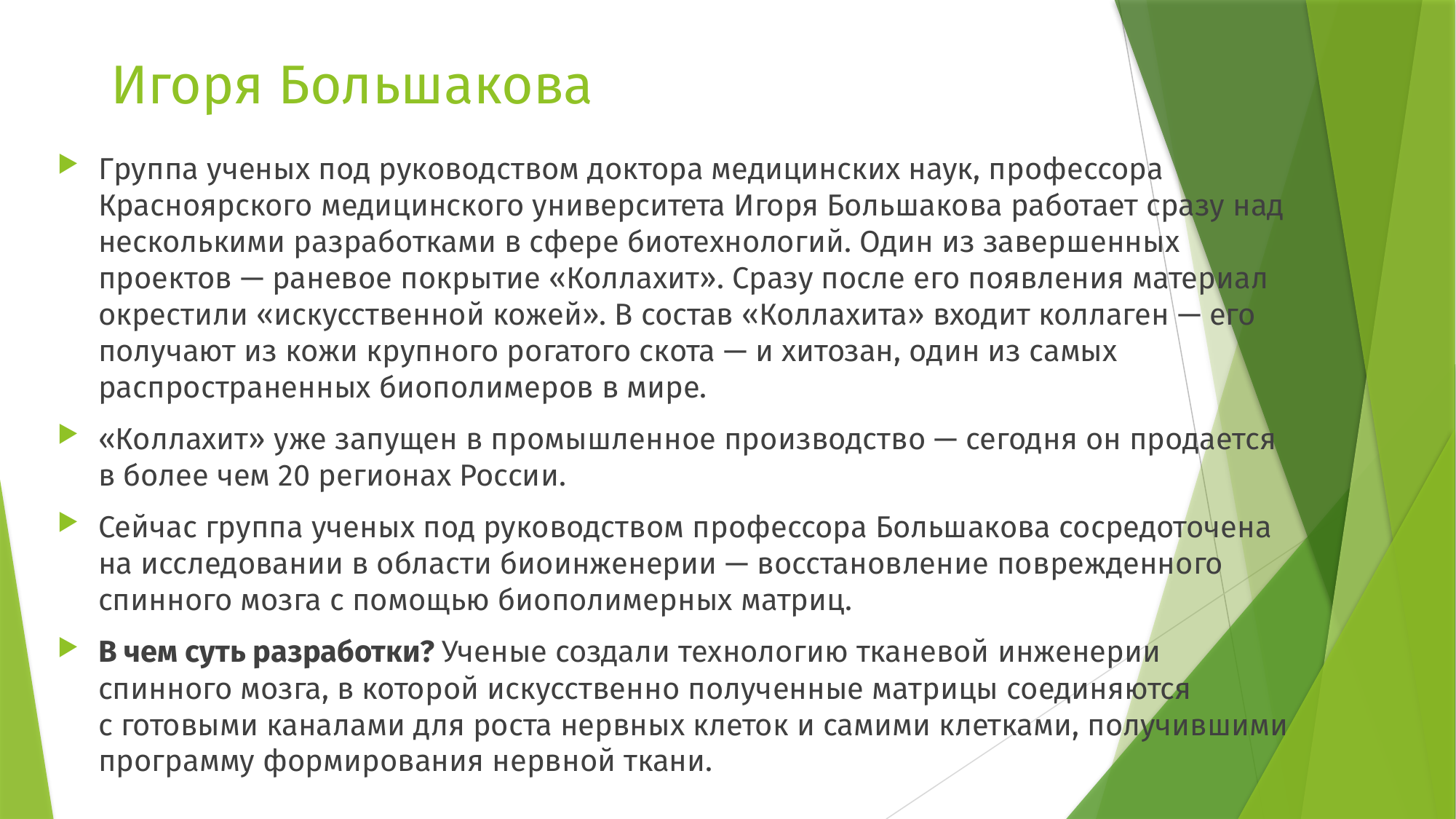

# Игоря Большакова
Группа ученых под руководством доктора медицинских наук, профессора Красноярского медицинского университета Игоря Большакова работает сразу над несколькими разработками в сфере биотехнологий. Один из завершенных проектов — раневое покрытие «Коллахит». Сразу после его появления материал окрестили «искусственной кожей». В состав «Коллахита» входит коллаген — его получают из кожи крупного рогатого скота — и хитозан, один из самых распространенных биополимеров в мире.
«Коллахит» уже запущен в промышленное производство — сегодня он продается в более чем 20 регионах России.
Сейчас группа ученых под руководством профессора Большакова сосредоточена на исследовании в области биоинженерии — восстановление поврежденного спинного мозга с помощью биополимерных матриц.
В чем суть разработки? Ученые создали технологию тканевой инженерии спинного мозга, в которой искусственно полученные матрицы соединяются с готовыми каналами для роста нервных клеток и самими клетками, получившими программу формирования нервной ткани.